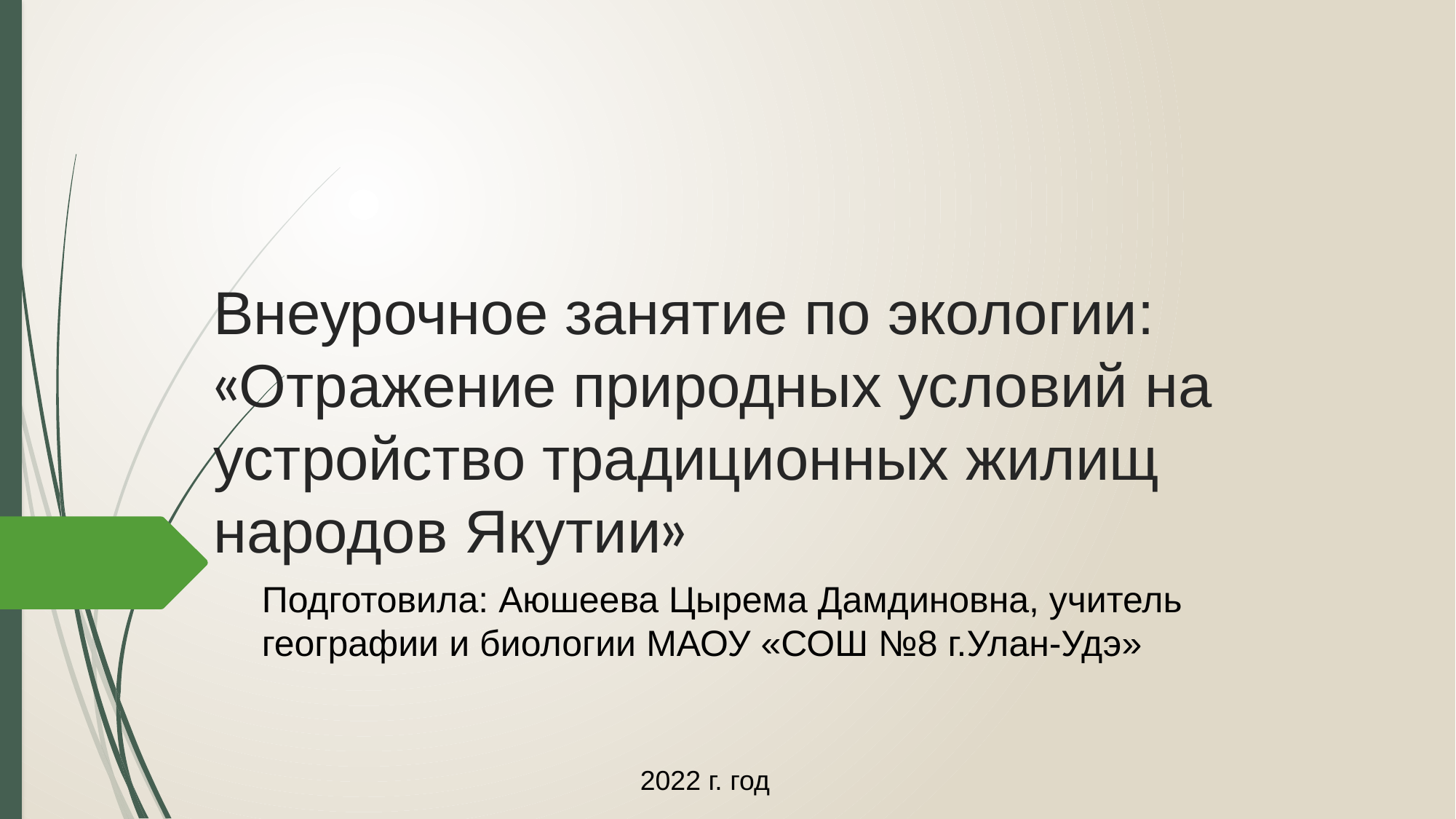

# Внеурочное занятие по экологии: «Отражение природных условий на устройство традиционных жилищ народов Якутии»
Подготовила: Аюшеева Цырема Дамдиновна, учитель географии и биологии МАОУ «СОШ №8 г.Улан-Удэ»
2022 г. год